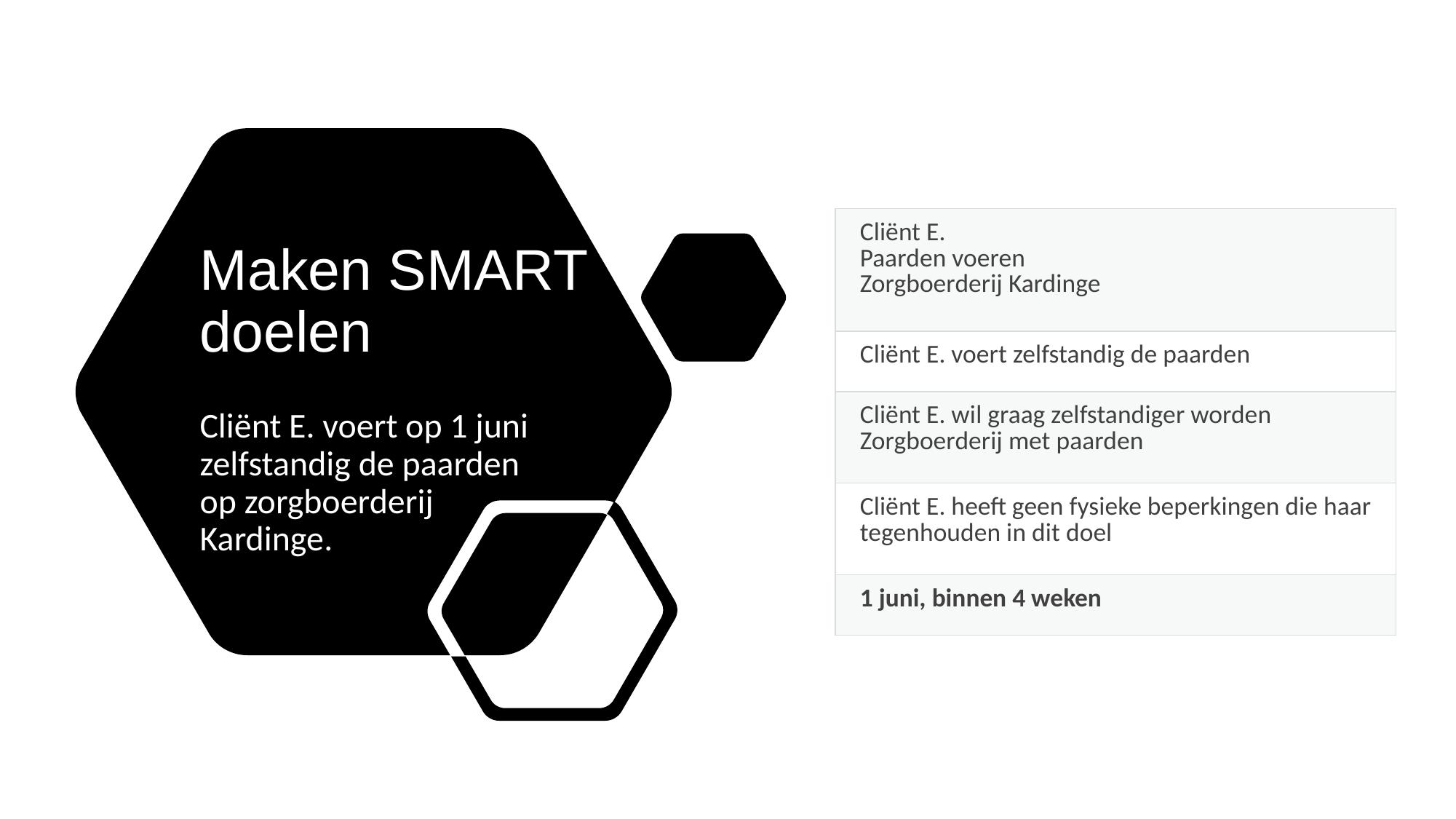

|  |
| --- |
| Cliënt E. Paarden voeren Zorgboerderij Kardinge |
| Cliënt E. voert zelfstandig de paarden |
| Cliënt E. wil graag zelfstandiger worden Zorgboerderij met paarden |
| Cliënt E. heeft geen fysieke beperkingen die haar tegenhouden in dit doel |
| 1 juni, binnen 4 weken |
# Maken SMART doelen
Cliënt E. voert op 1 juni zelfstandig de paarden op zorgboerderij Kardinge.